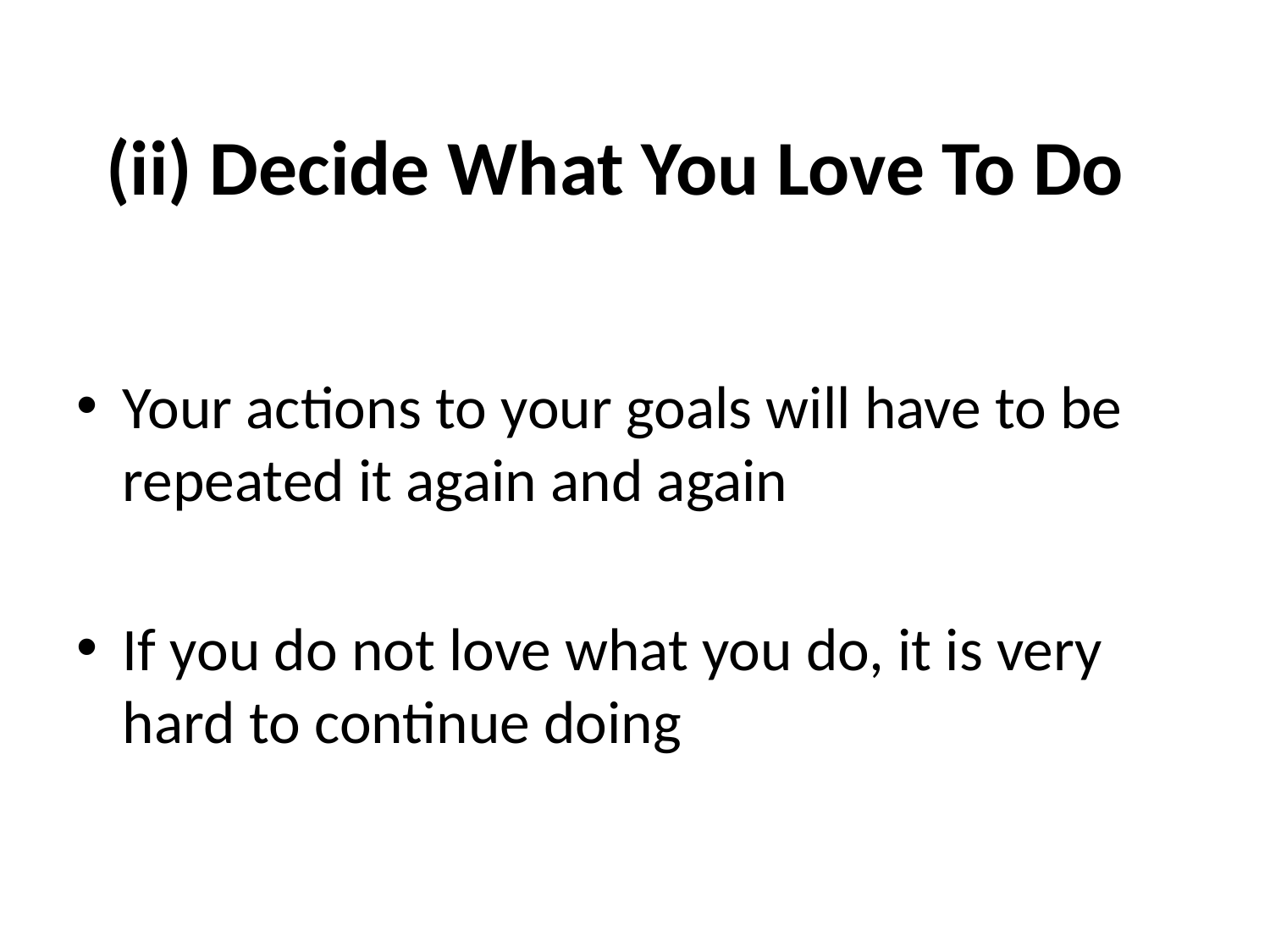

# (ii) Decide What You Love To Do

Your actions to your goals will have to be repeated it again and again

If you do not love what you do, it is very hard to continue doing